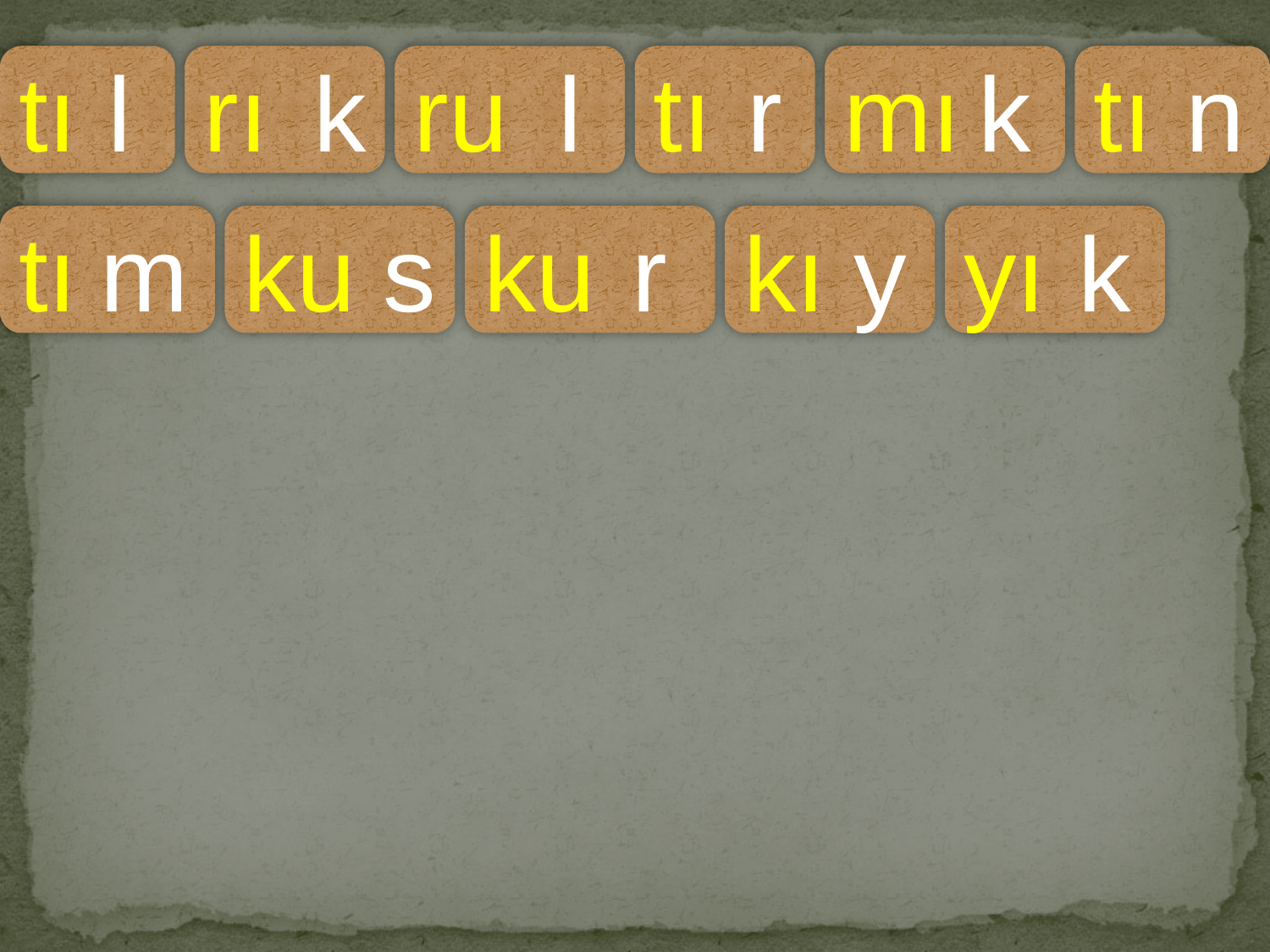

tı
l
rı
k
ru
l
tı
r
mı
k
tı
n
tı
m
ku
s
ku
r
kı
y
yı
k